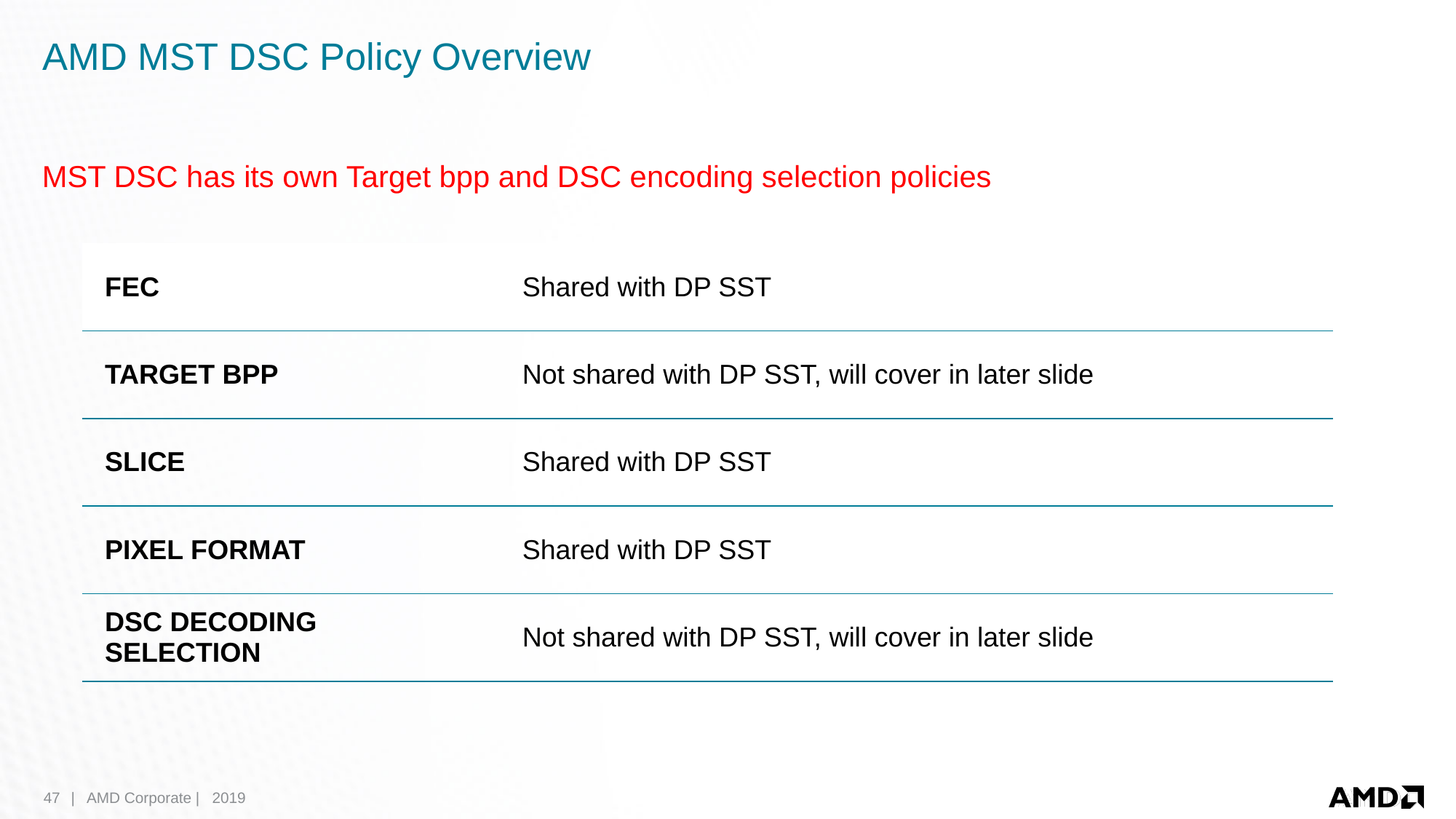

# AMD MST DSC Policy Overview
MST DSC has its own Target bpp and DSC encoding selection policies
| FEC | Shared with DP SST |
| --- | --- |
| TARGET BPP | Not shared with DP SST, will cover in later slide |
| SLICE | Shared with DP SST |
| PIXEL FORMAT | Shared with DP SST |
| DSC DECODING SELECTION | Not shared with DP SST, will cover in later slide |
47
|   AMD Corporate |   2019